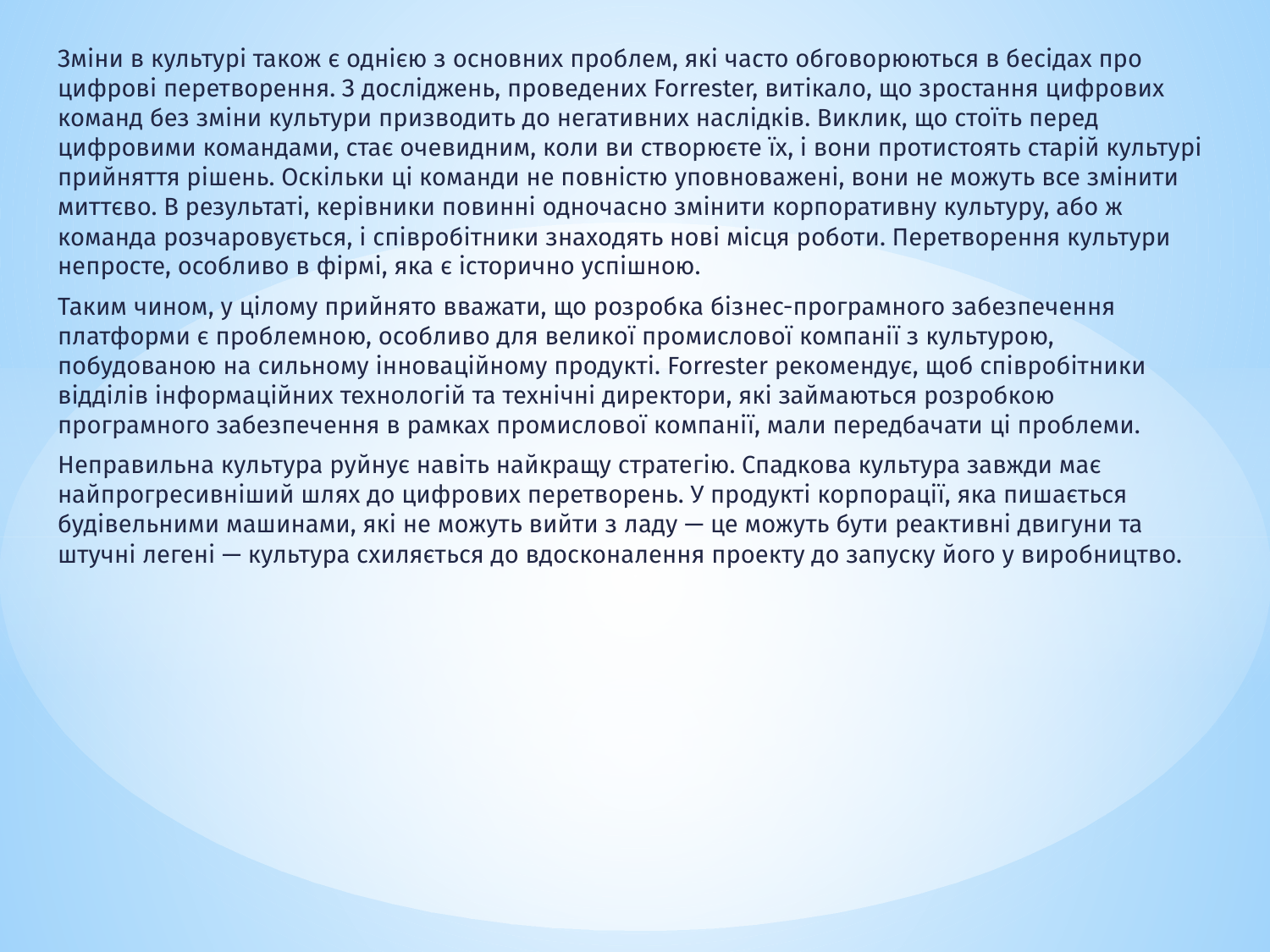

Зміни в культурі також є однією з основних проблем, які часто обговорюються в бесідах про цифрові перетворення. З досліджень, проведених Forrester, витікало, що зростання цифрових команд без зміни культури призводить до негативних наслідків. Виклик, що стоїть перед цифровими командами, стає очевидним, коли ви створюєте їх, і вони протистоять старій культурі прийняття рішень. Оскільки ці команди не повністю уповноважені, вони не можуть все змінити миттєво. В результаті, керівники повинні одночасно змінити корпоративну культуру, або ж команда розчаровується, і співробітники знаходять нові місця роботи. Перетворення культури непросте, особливо в фірмі, яка є історично успішною.
Таким чином, у цілому прийнято вважати, що розробка бізнес-програмного забезпечення платформи є проблемною, особливо для великої промислової компанії з культурою, побудованою на сильному інноваційному продукті. Forrester рекомендує, щоб співробітники відділів інформаційних технологій та технічні директори, які займаються розробкою програмного забезпечення в рамках промислової компанії, мали передбачати ці проблеми.
Неправильна культура руйнує навіть найкращу стратегію. Спадкова культура завжди має найпрогресивніший шлях до цифрових перетворень. У продукті корпорації, яка пишається будівельними машинами, які не можуть вийти з ладу — це можуть бути реактивні двигуни та штучні легені — культура схиляється до вдосконалення проекту до запуску його у виробництво.